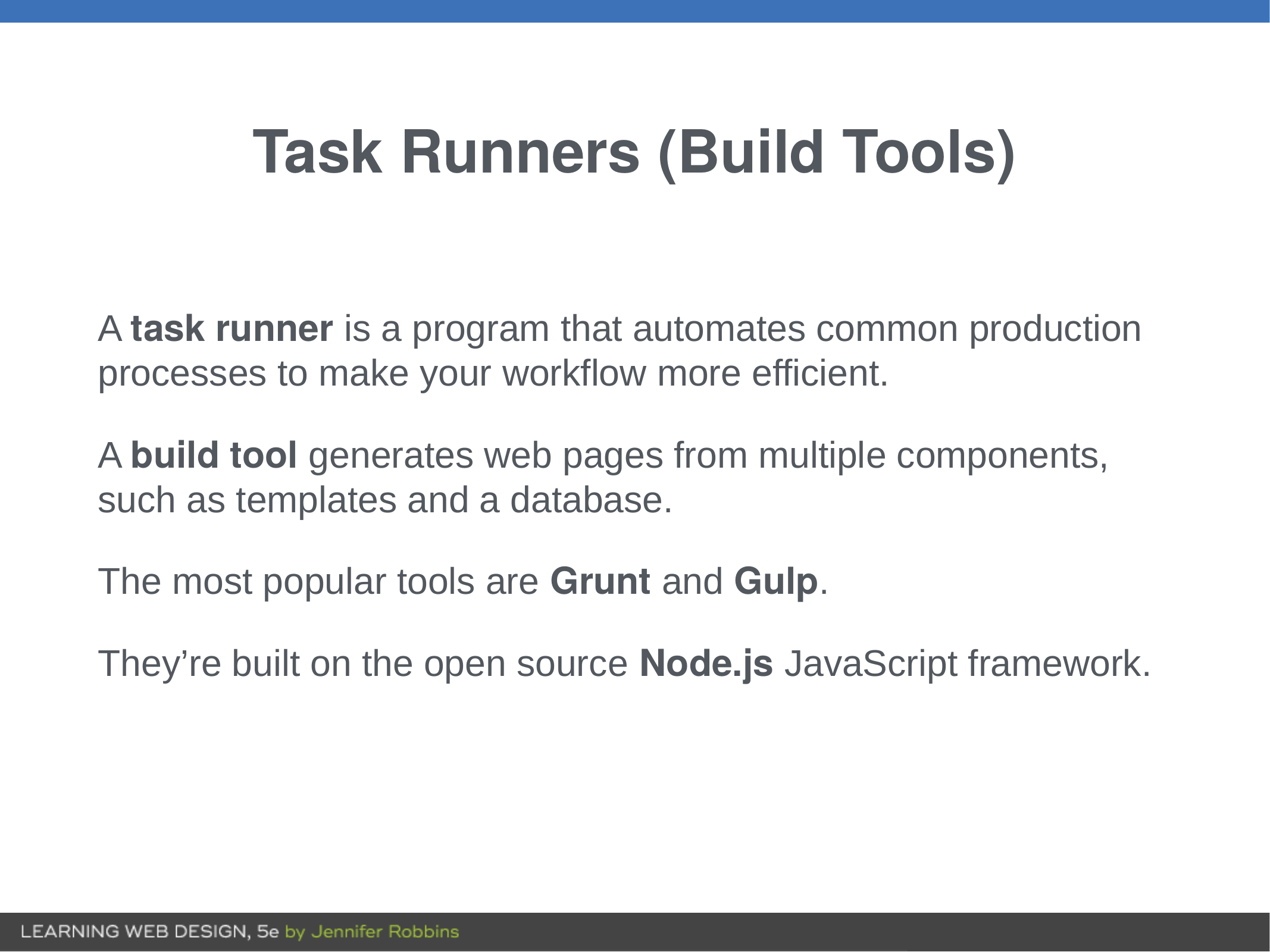

# Task Runners (Build Tools)
A task runner is a program that automates common production processes to make your workflow more efficient.
A build tool generates web pages from multiple components, such as templates and a database.
The most popular tools are Grunt and Gulp.
They’re built on the open source Node.js JavaScript framework.